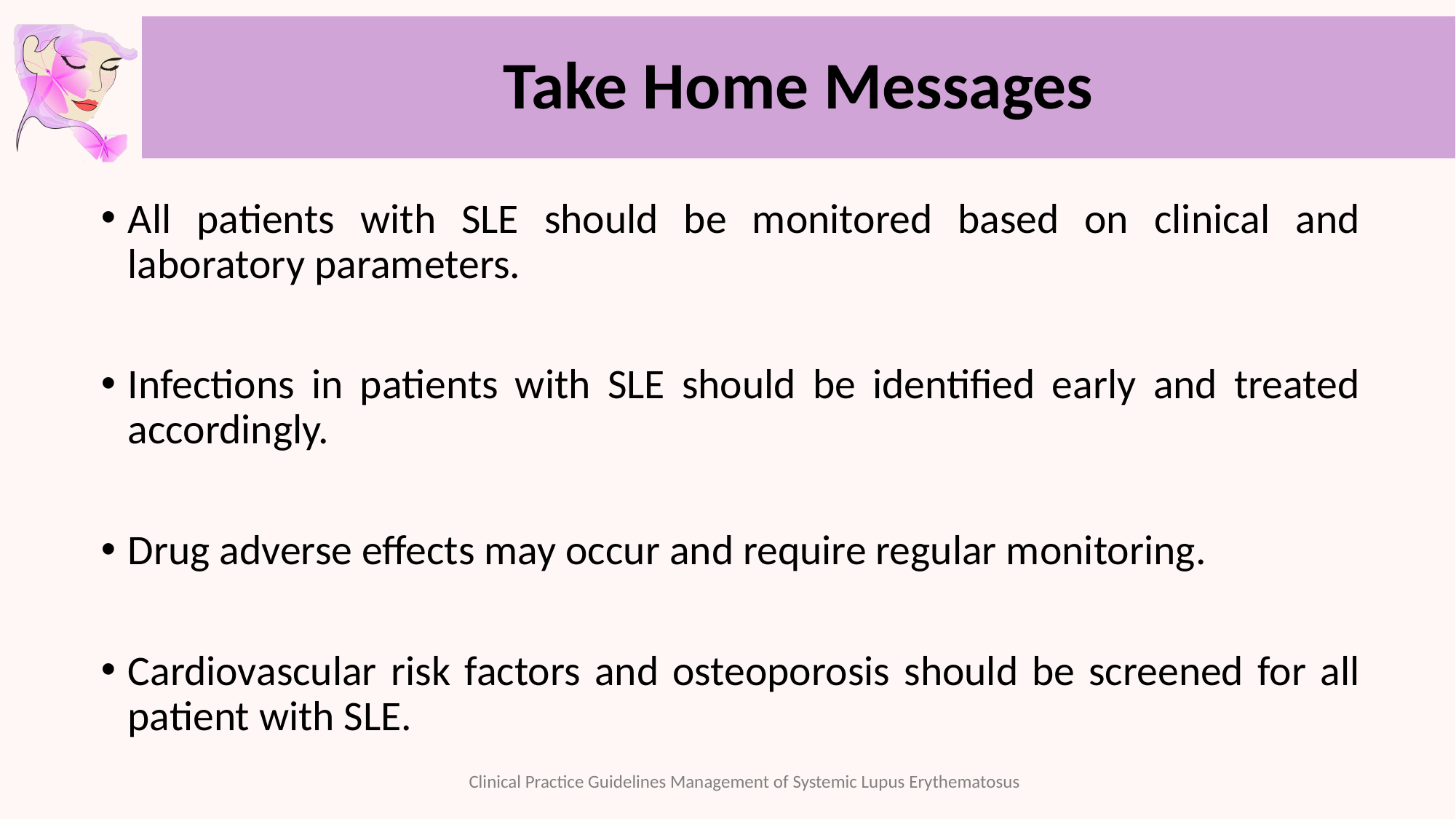

# Take Home Messages
All patients with SLE should be monitored based on clinical and laboratory parameters.

Infections in patients with SLE should be identified early and treated accordingly.

Drug adverse effects may occur and require regular monitoring.

Cardiovascular risk factors and osteoporosis should be screened for all patient with SLE.